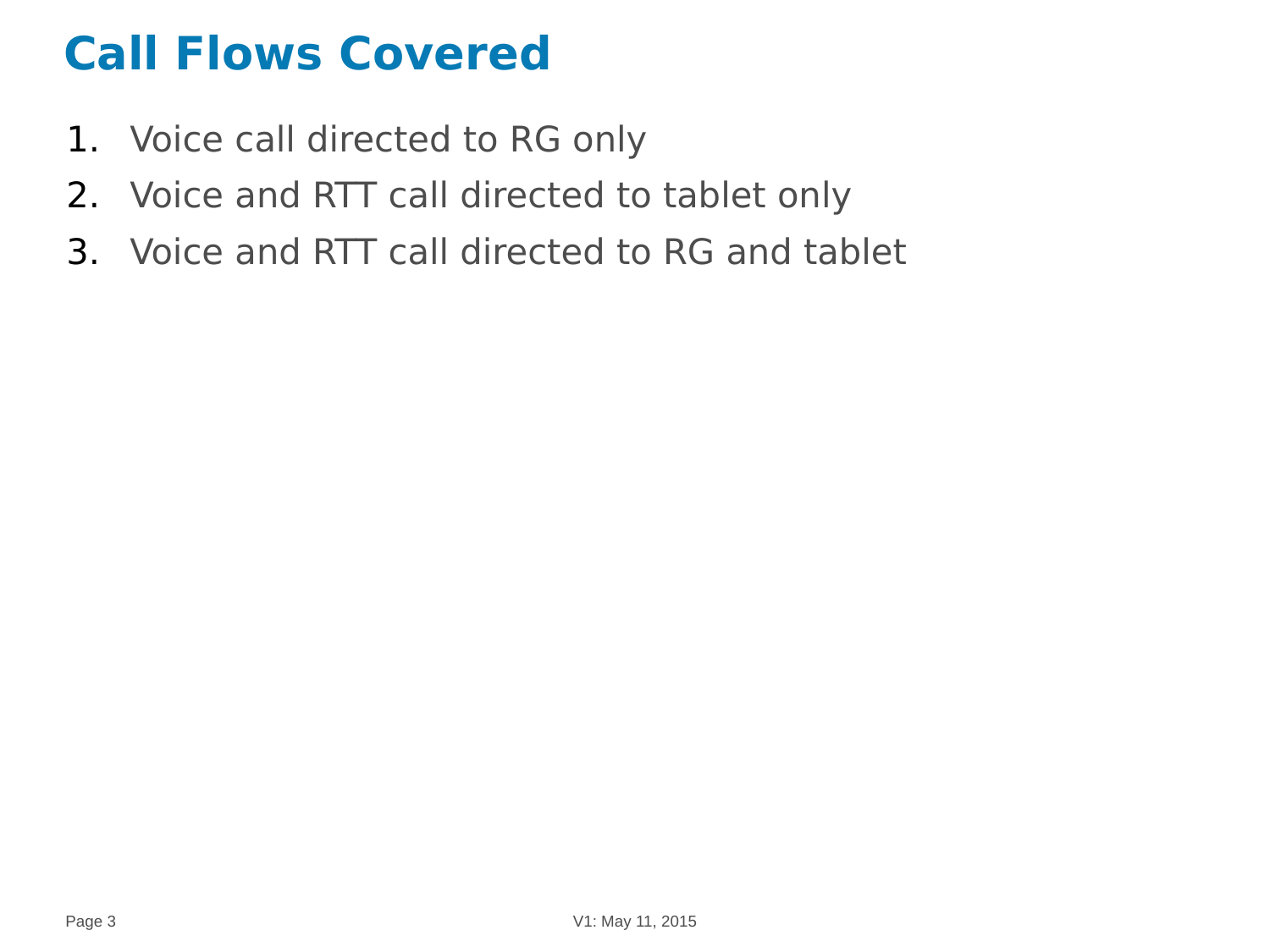

# Call Flows Covered
Voice call directed to RG only
Voice and RTT call directed to tablet only
Voice and RTT call directed to RG and tablet

Page 3
V1: May 11, 2015